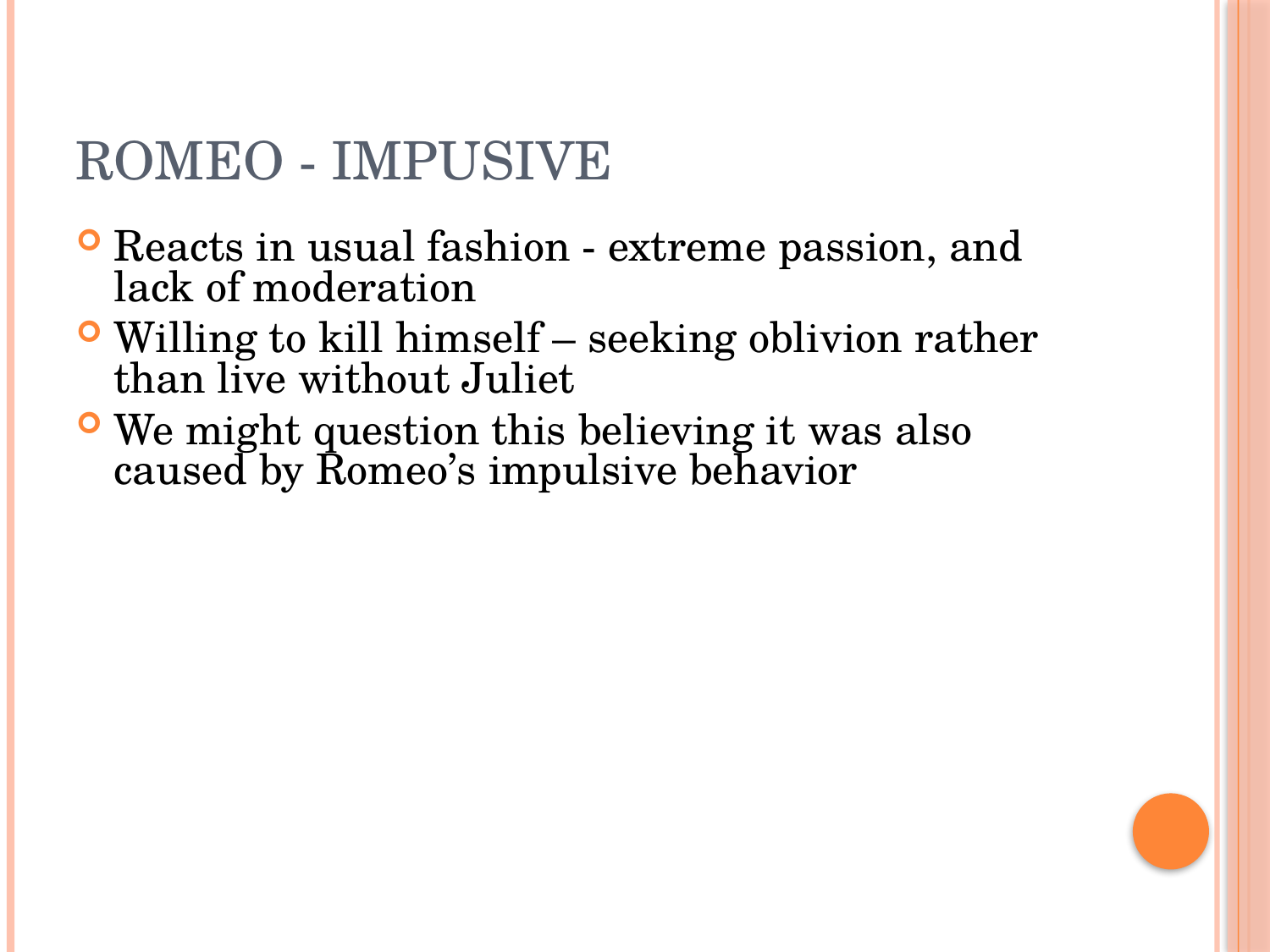

# Romeo - Impusive
Reacts in usual fashion - extreme passion, and lack of moderation
Willing to kill himself – seeking oblivion rather than live without Juliet
We might question this believing it was also caused by Romeo’s impulsive behavior